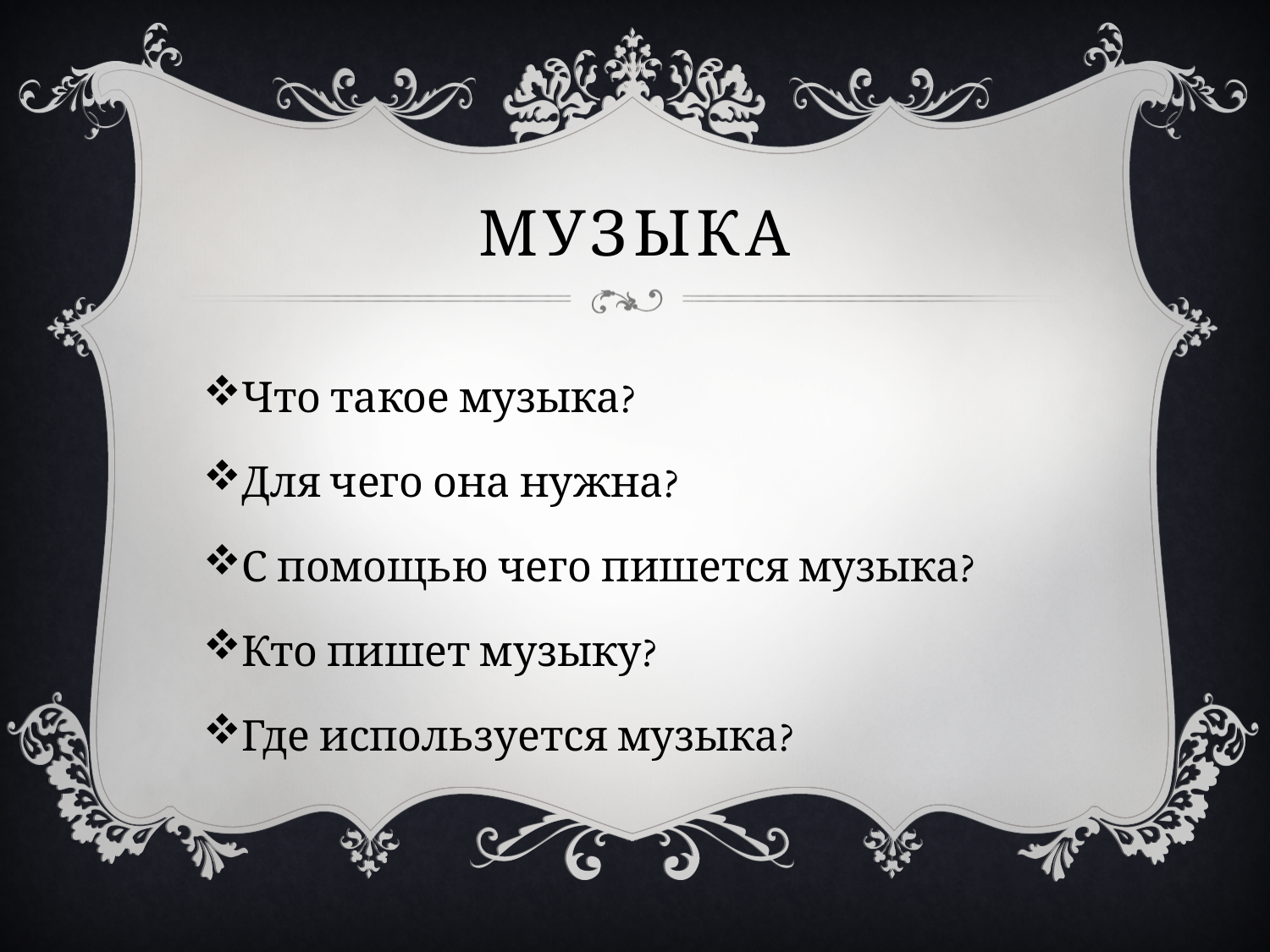

# Музыка
Что такое музыка?
Для чего она нужна?
С помощью чего пишется музыка?
Кто пишет музыку?
Где используется музыка?